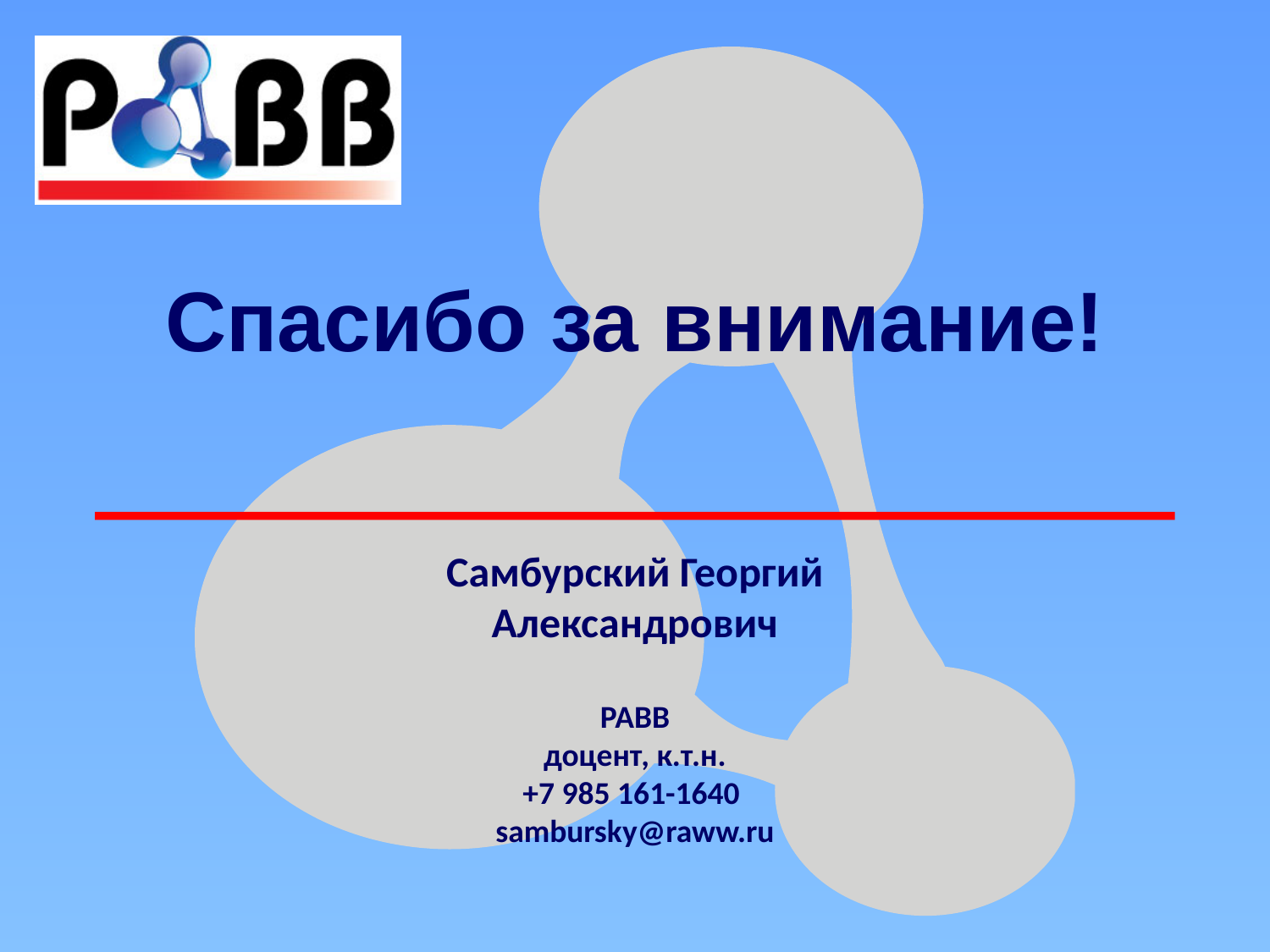

# Спасибо за внимание!
Самбурский Георгий Александрович

РАВВ
доцент, к.т.н.
+7 985 161-1640
sambursky@raww.ru